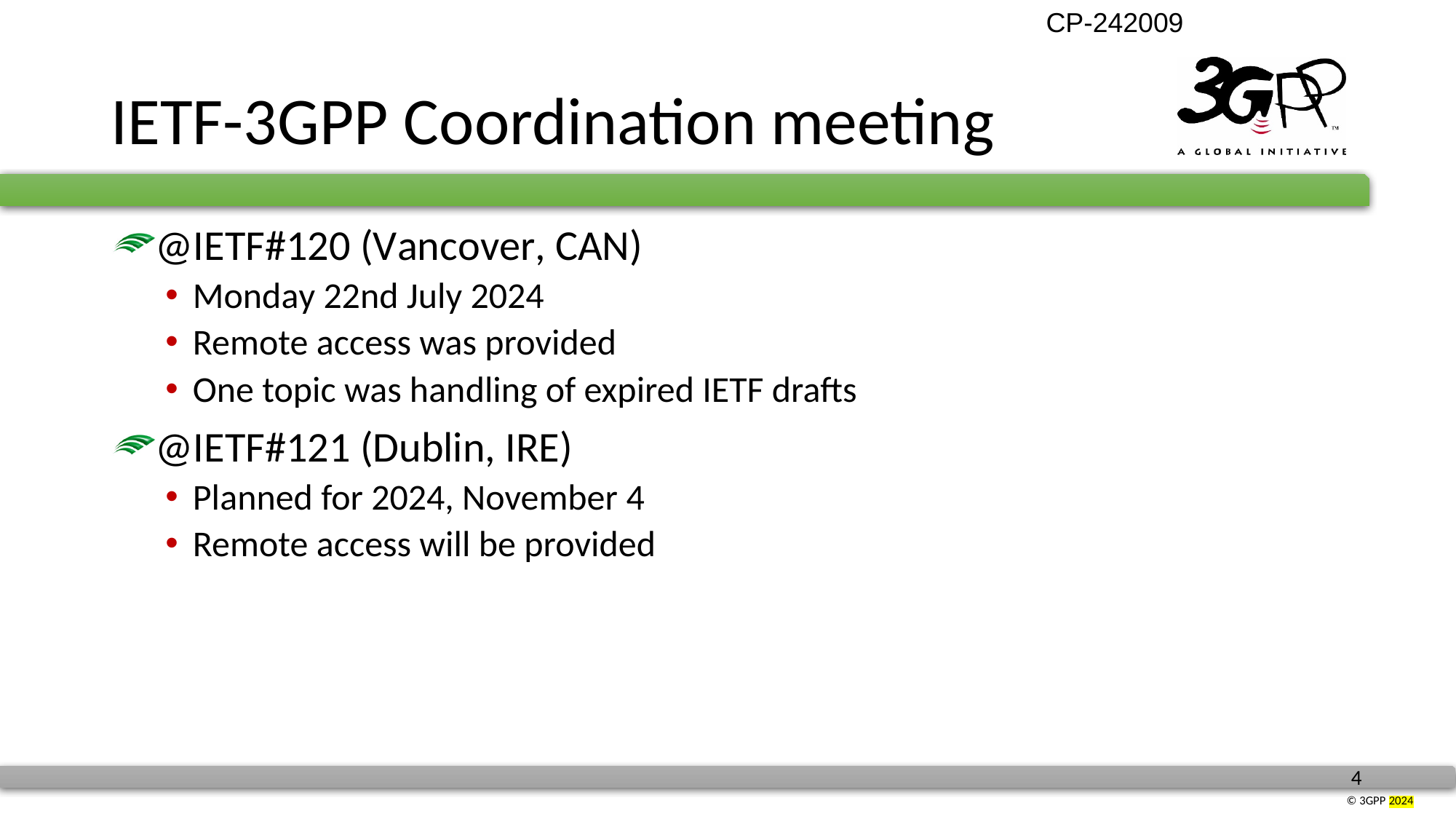

# IETF-3GPP Coordination meeting
@IETF#120 (Vancover, CAN)
Monday 22nd July 2024
Remote access was provided
One topic was handling of expired IETF drafts
@IETF#121 (Dublin, IRE)
Planned for 2024, November 4
Remote access will be provided